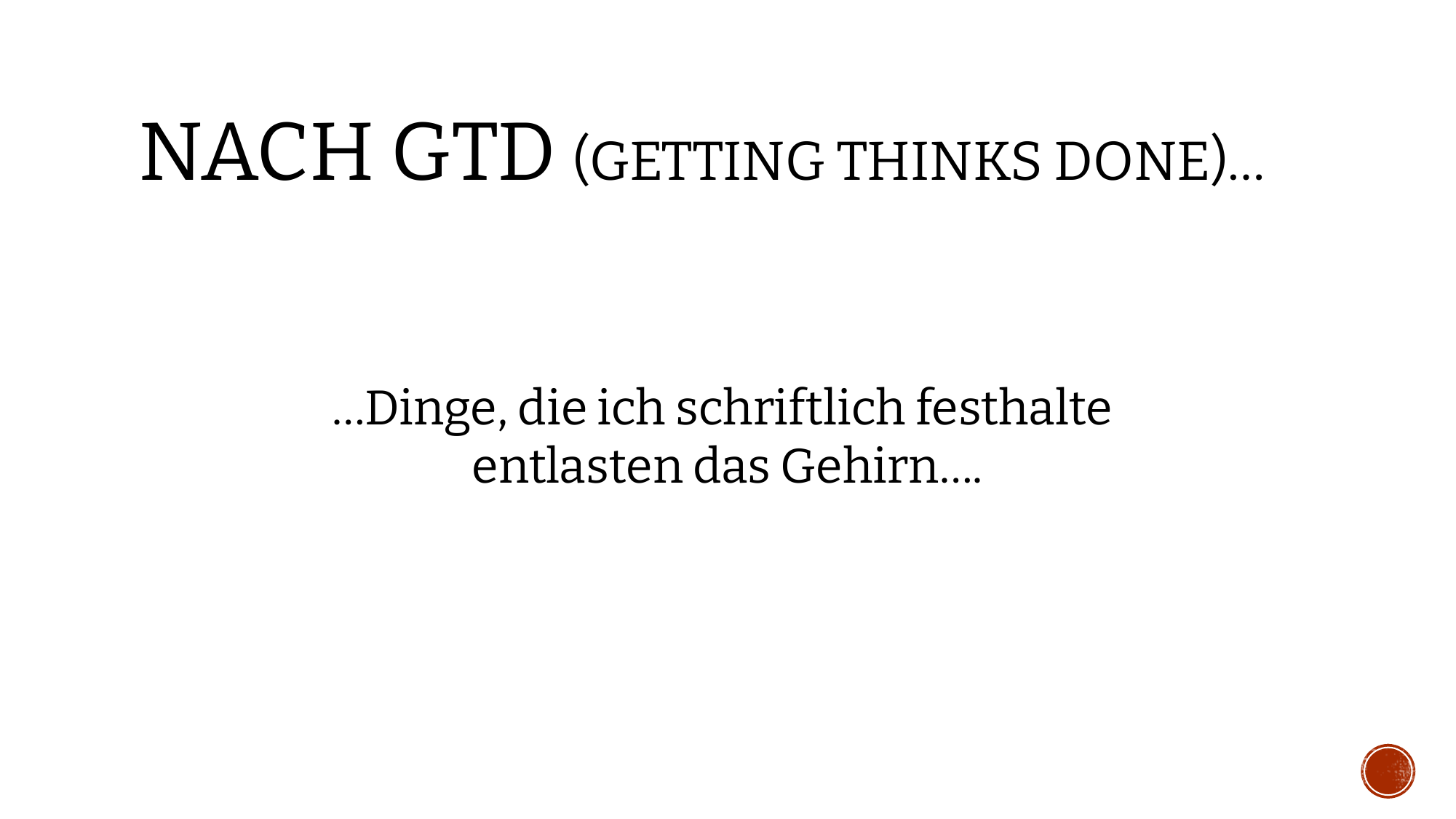

# NACH GTD (Getting Thinks DONE)…
…Dinge, die ich schriftlich festhalte
entlasten das Gehirn….